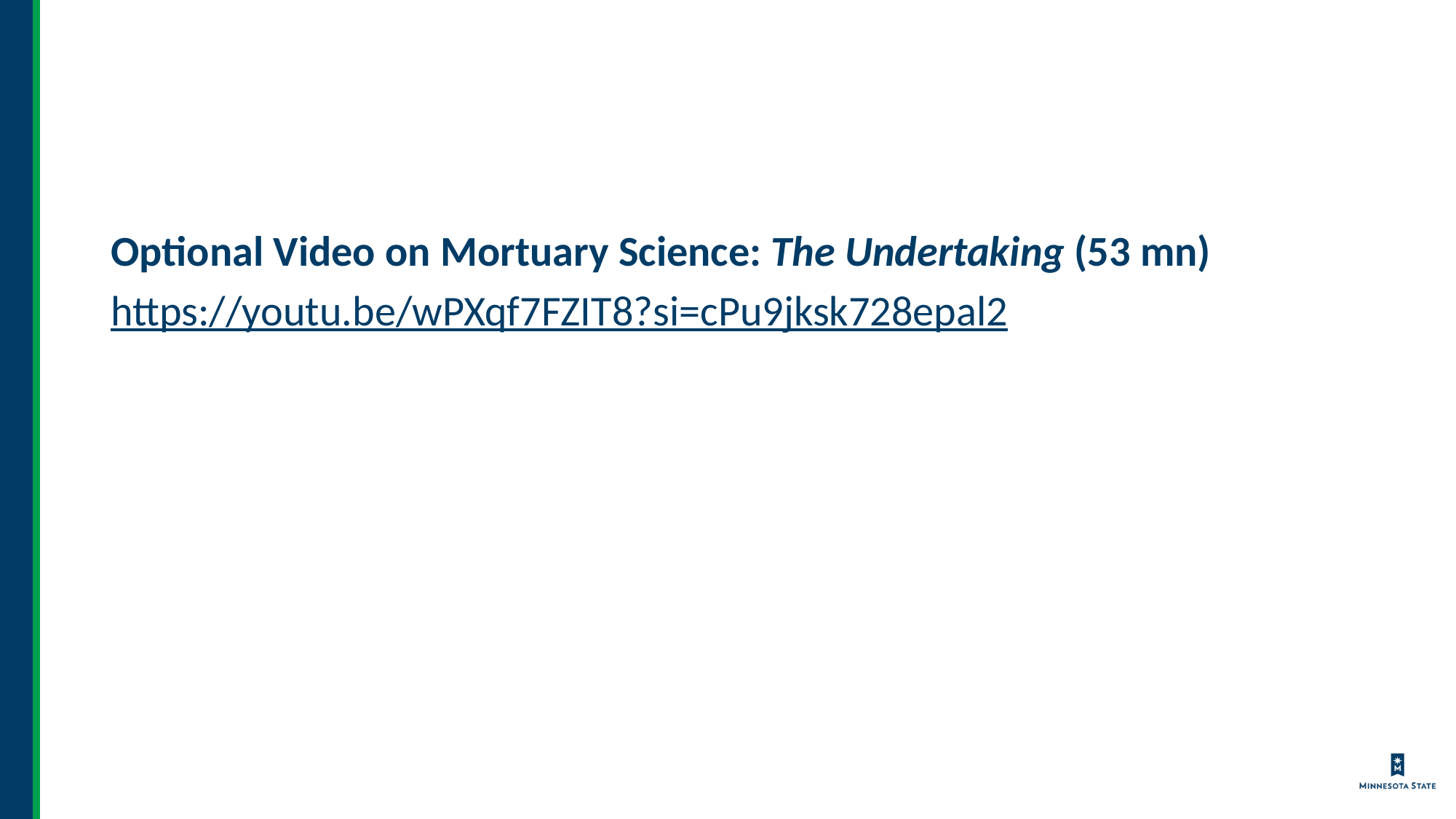

#
Optional Video on Mortuary Science: The Undertaking (53 mn)
https://youtu.be/wPXqf7FZIT8?si=cPu9jksk728epal2